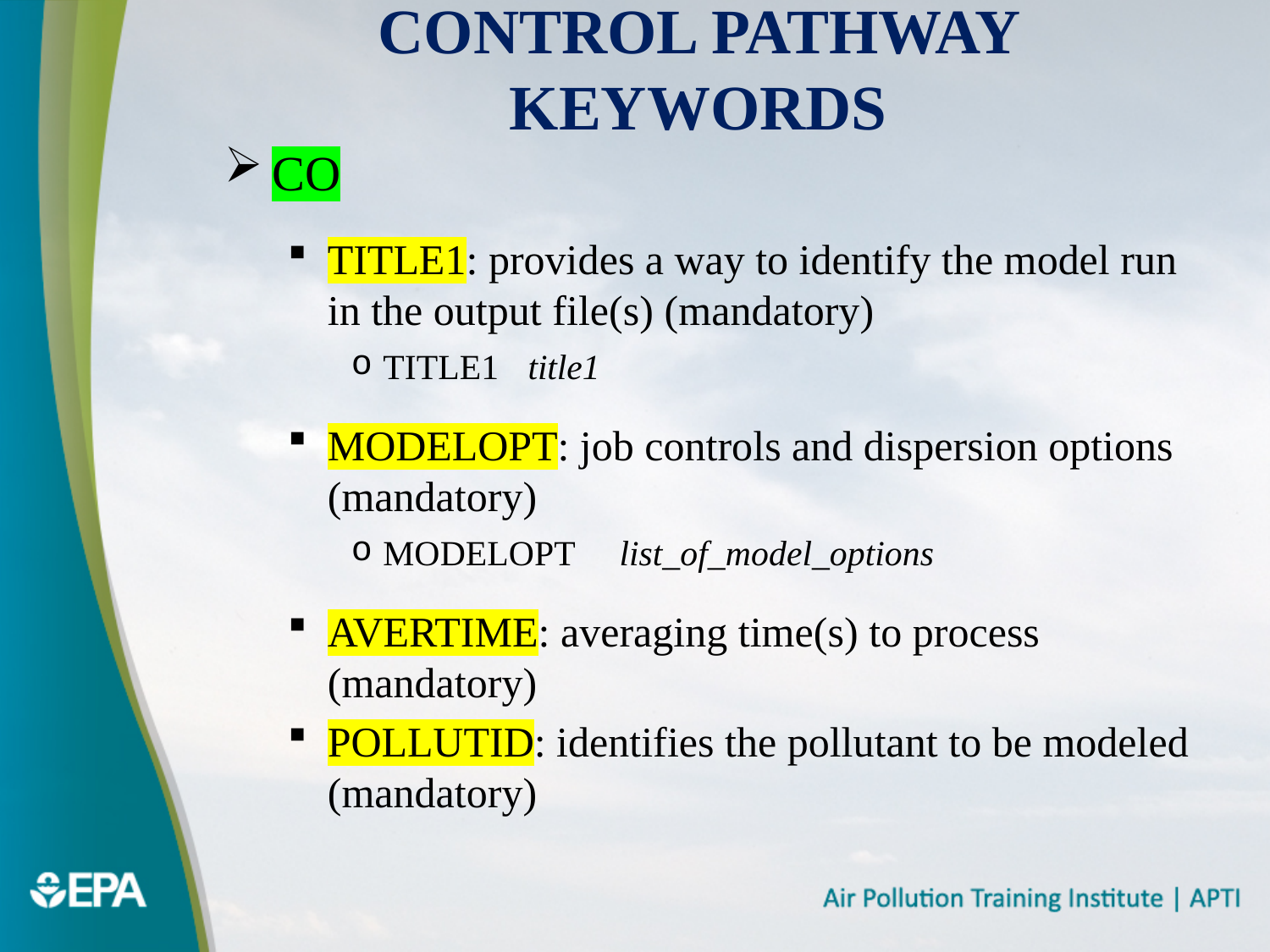

# Control Pathway Keywords
CO
TITLE1: provides a way to identify the model run in the output file(s) (mandatory)
TITLE1	  title1
MODELOPT: job controls and dispersion options (mandatory)
MODELOPT     list_of_model_options
AVERTIME: averaging time(s) to process (mandatory)
POLLUTID: identifies the pollutant to be modeled (mandatory)